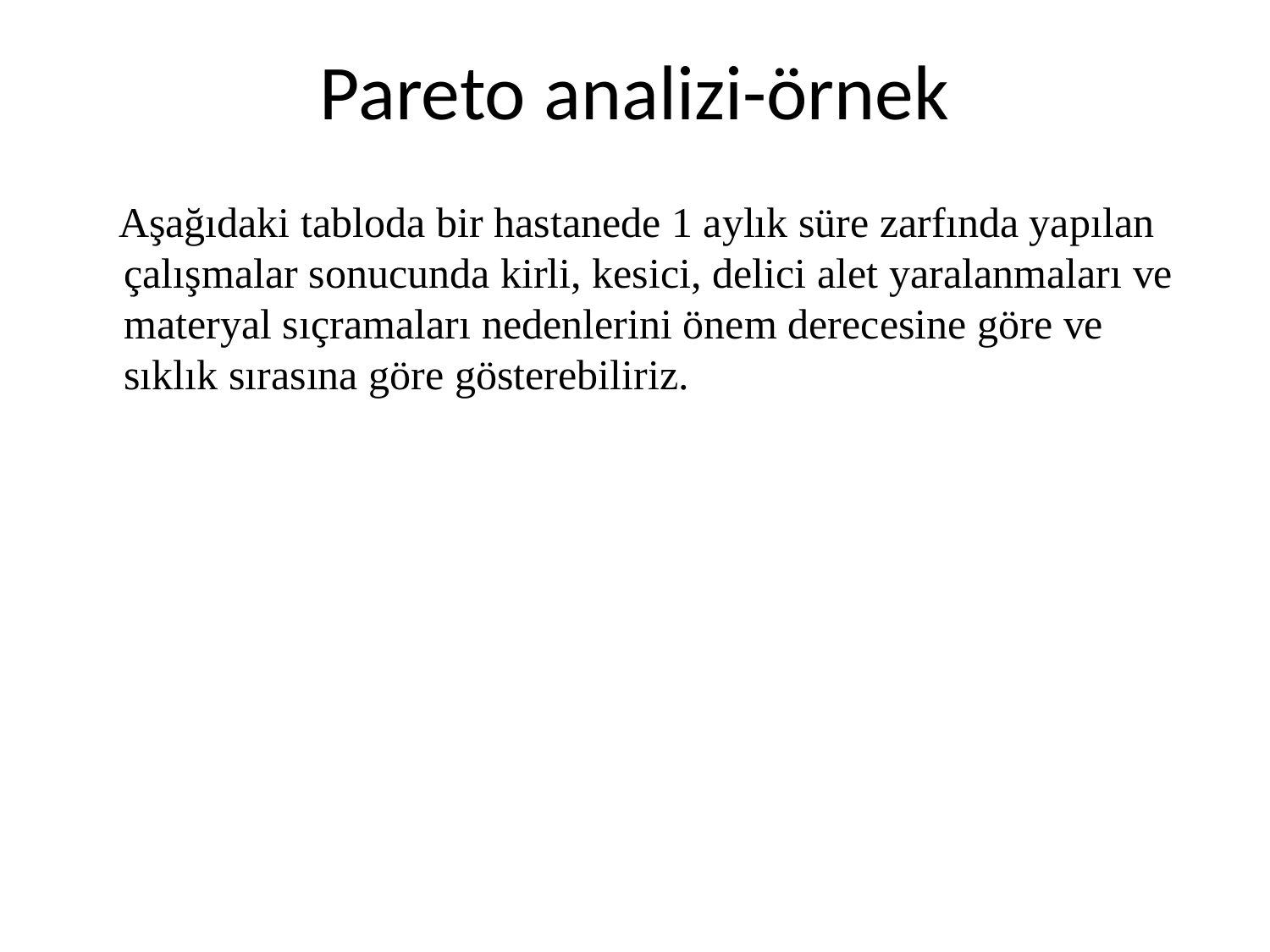

# Pareto analizi-örnek
    Aşağıdaki tabloda bir hastanede 1 aylık süre zarfında yapılan çalışmalar sonucunda kirli, kesici, delici alet yaralanmaları ve materyal sıçramaları nedenlerini önem derecesine göre ve sıklık sırasına göre gösterebiliriz.